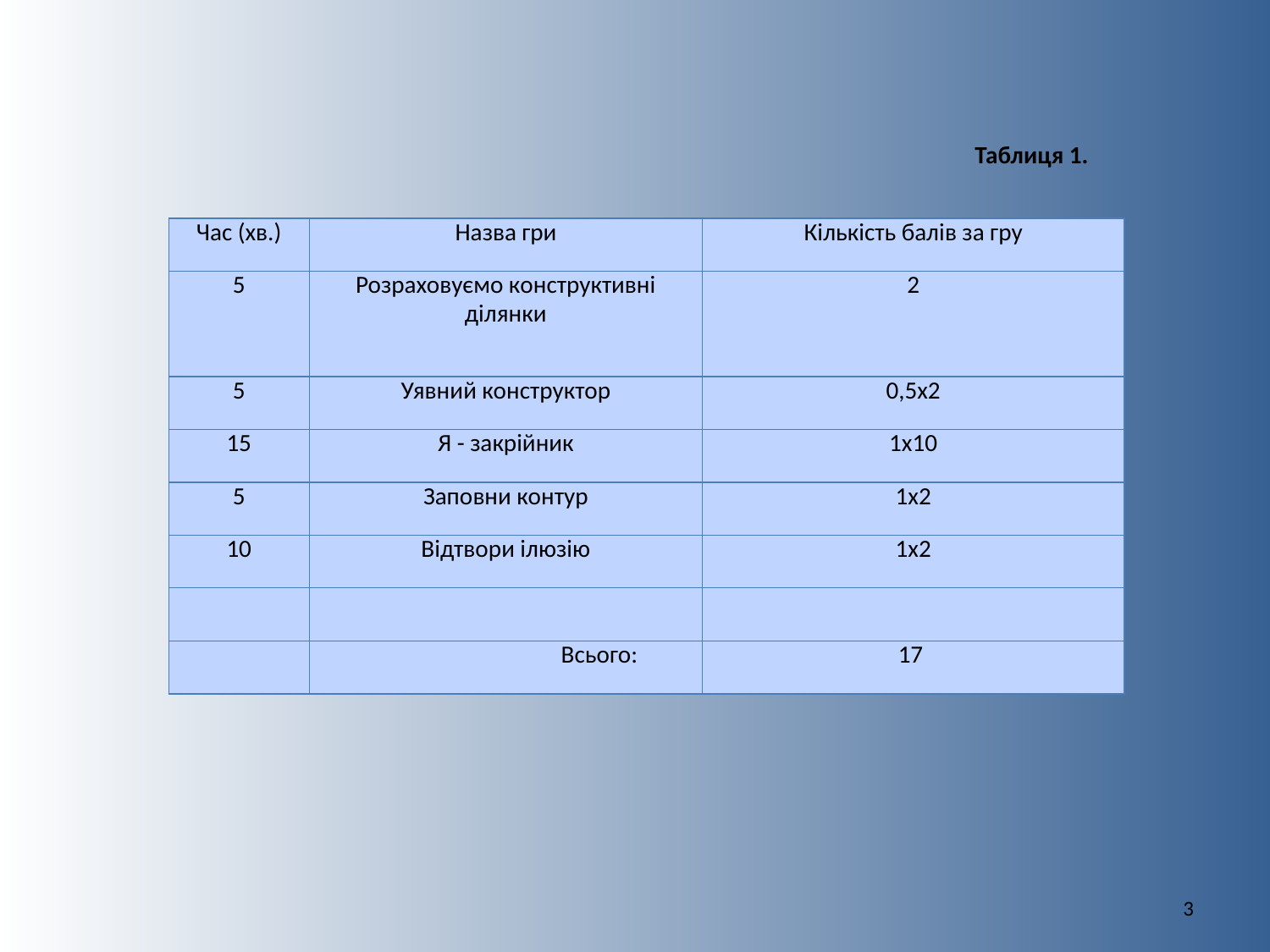

Таблиця 1.
| Час (хв.) | Назва гри | Кількість балів за гру |
| --- | --- | --- |
| 5 | Розраховуємо конструктивні ділянки | 2 |
| 5 | Уявний конструктор | 0,5х2 |
| 15 | Я - закрійник | 1х10 |
| 5 | Заповни контур | 1х2 |
| 10 | Відтвори ілюзію | 1х2 |
|  |  |  |
|  | Всього: | 17 |
3